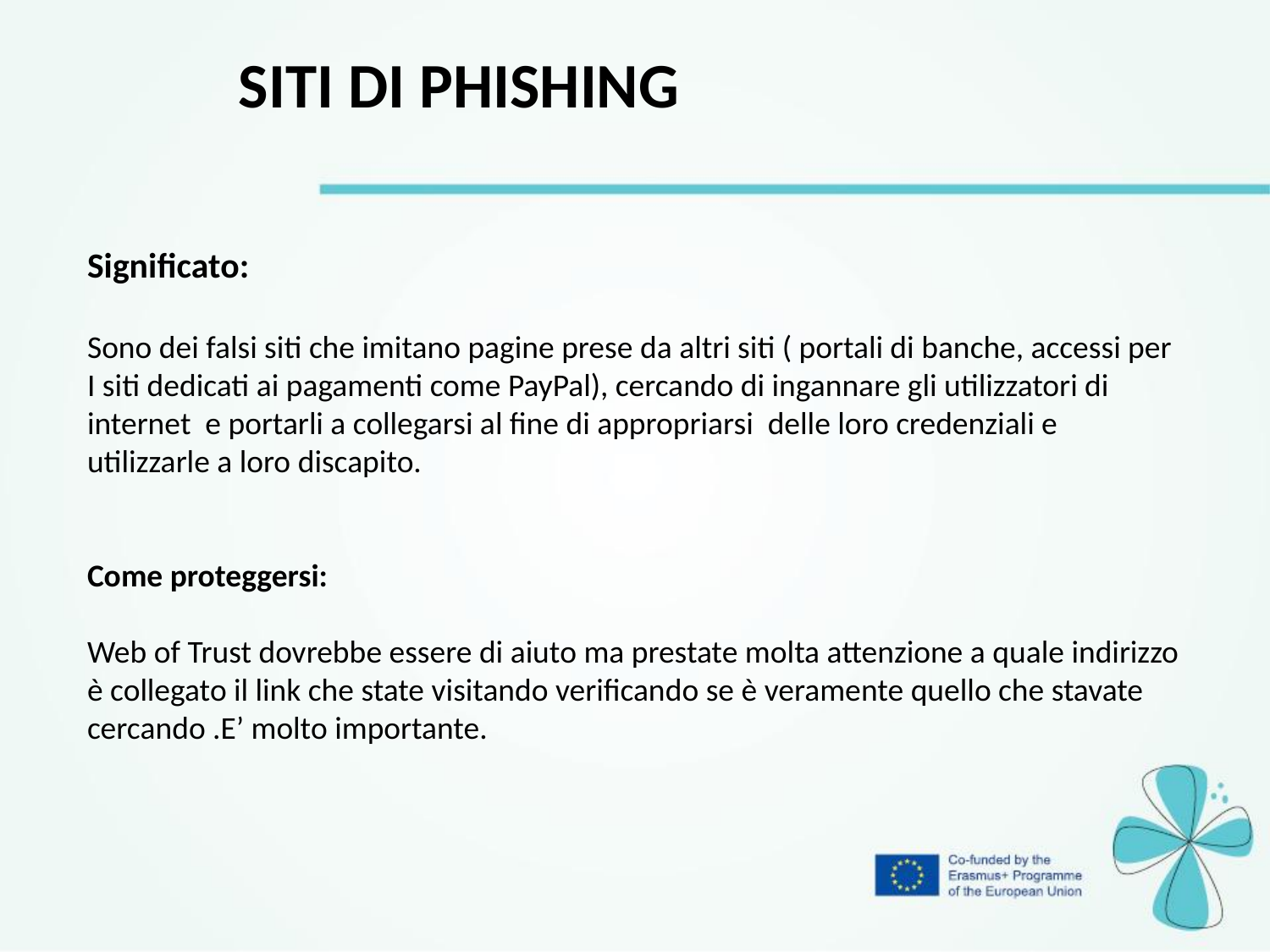

Siti di Phishing
Significato:

Sono dei falsi siti che imitano pagine prese da altri siti ( portali di banche, accessi per I siti dedicati ai pagamenti come PayPal), cercando di ingannare gli utilizzatori di internet  e portarli a collegarsi al fine di appropriarsi  delle loro credenziali e utilizzarle a loro discapito.

Come proteggersi:

Web of Trust dovrebbe essere di aiuto ma prestate molta attenzione a quale indirizzo è collegato il link che state visitando verificando se è veramente quello che stavate cercando .E’ molto importante.